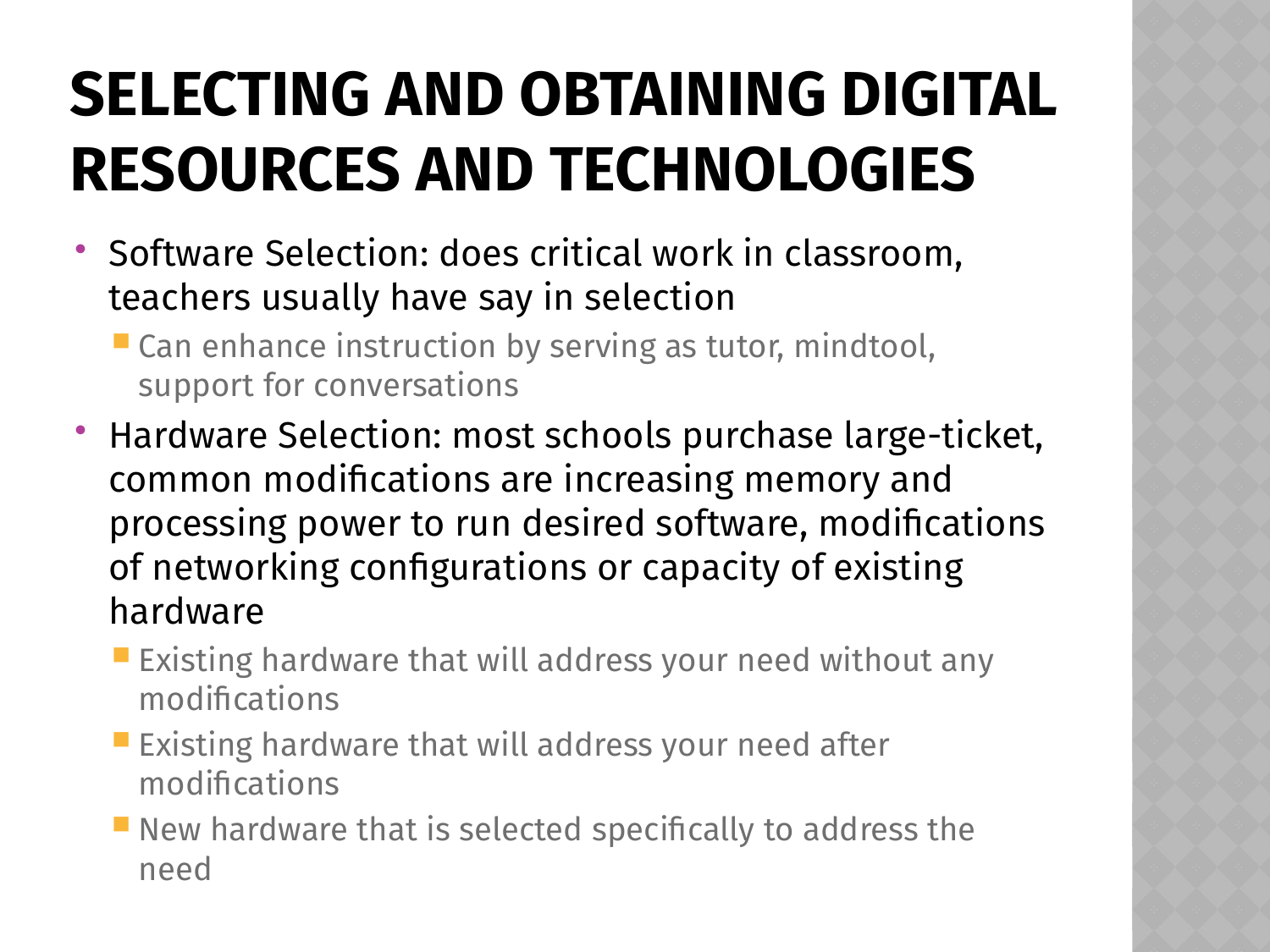

# Selecting and Obtaining Digital Resources and Technologies
Software Selection: does critical work in classroom, teachers usually have say in selection
Can enhance instruction by serving as tutor, mindtool, support for conversations
Hardware Selection: most schools purchase large-ticket, common modifications are increasing memory and processing power to run desired software, modifications of networking configurations or capacity of existing hardware
Existing hardware that will address your need without any modifications
Existing hardware that will address your need after modifications
New hardware that is selected specifically to address the need